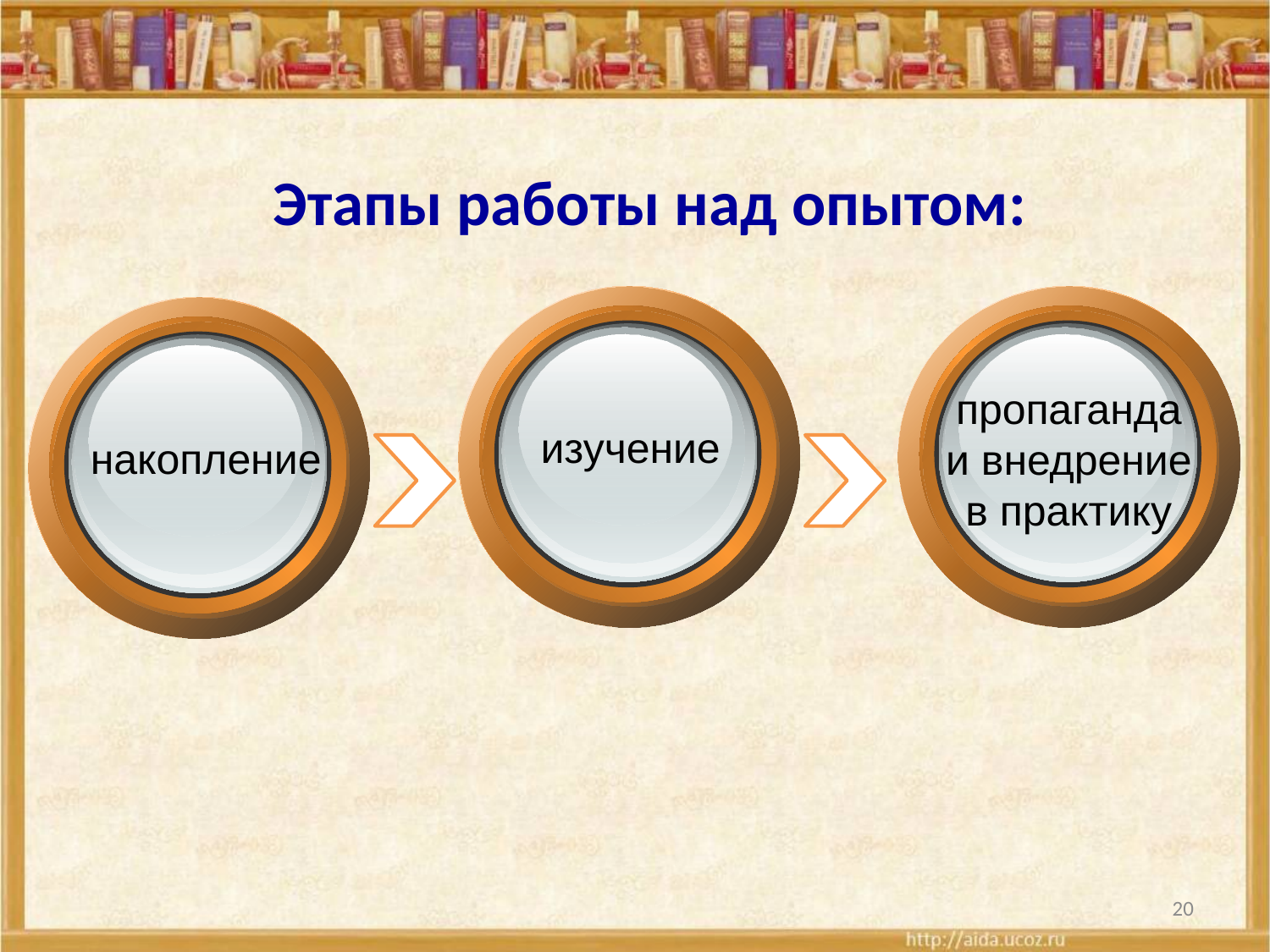

Этапы работы над опытом:

изучение

накопление
пропаганда
и внедрение
в практику

20